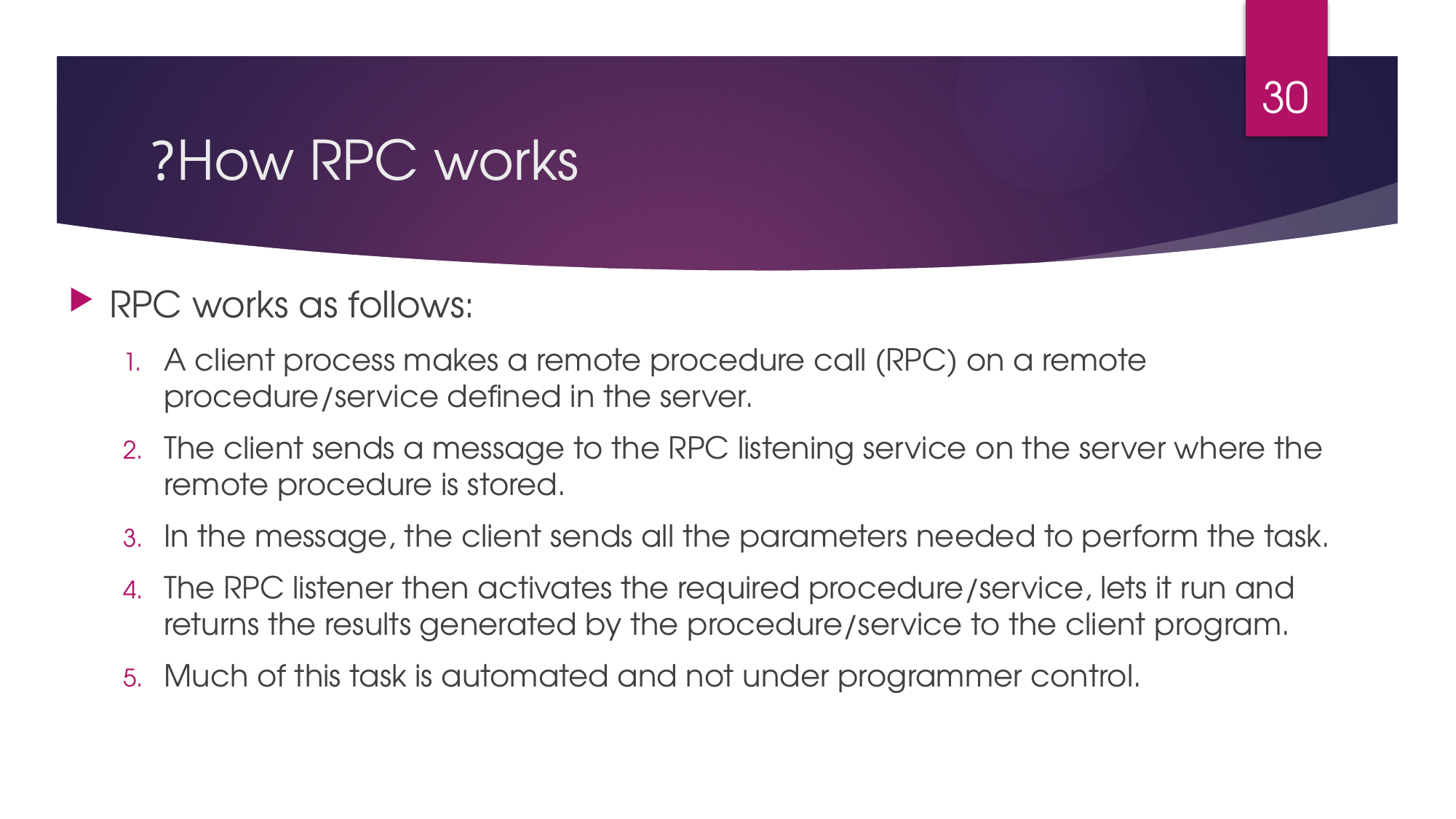

30
# How RPC works?
RPC works as follows:
A client process makes a remote procedure call (RPC) on a remote procedure/service defined in the server.
The client sends a message to the RPC listening service on the server where the remote procedure is stored.
In the message, the client sends all the parameters needed to perform the task.
The RPC listener then activates the required procedure/service, lets it run and returns the results generated by the procedure/service to the client program.
Much of this task is automated and not under programmer control.